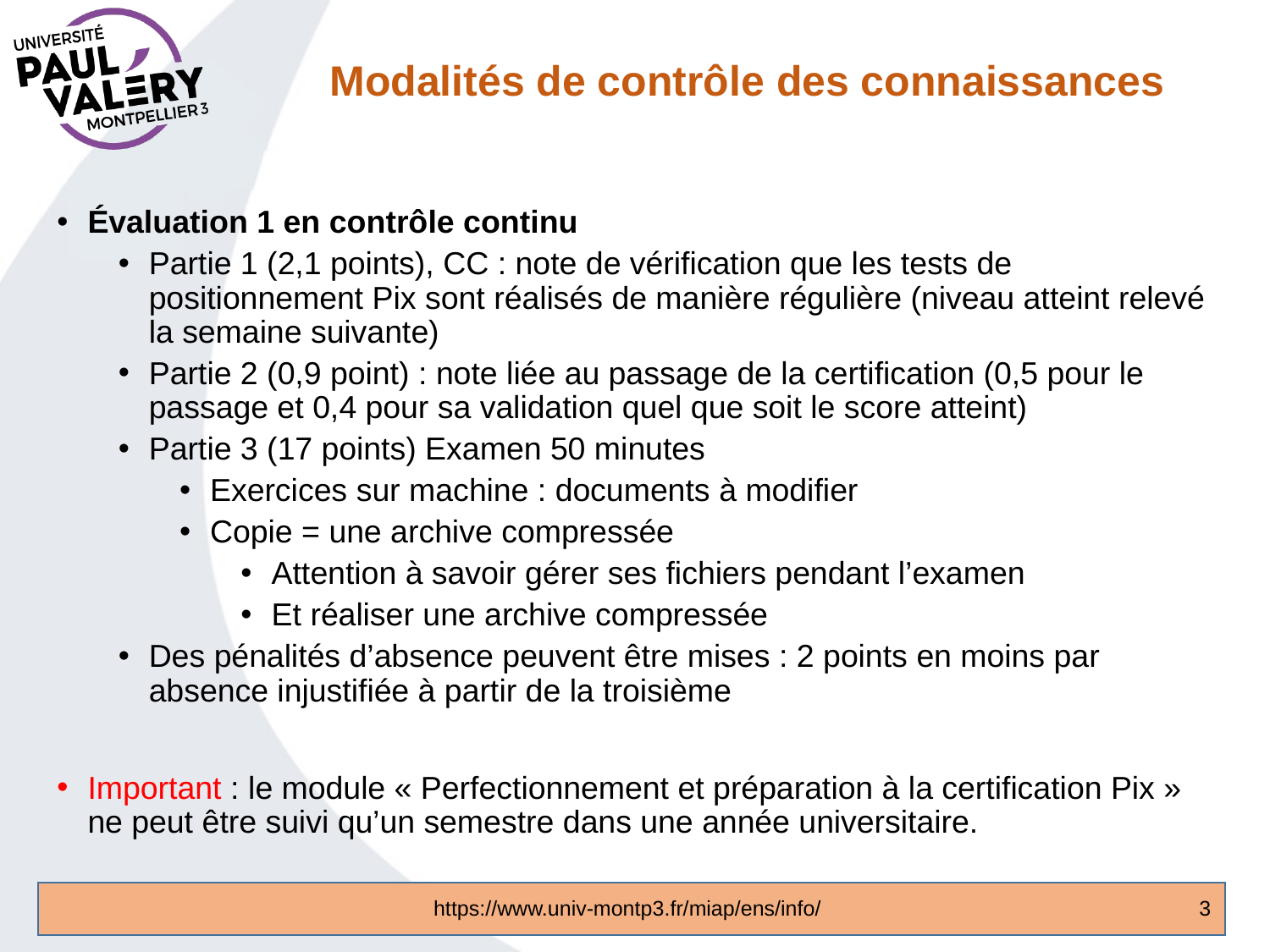

# Modalités de contrôle des connaissances
Évaluation 1 en contrôle continu
Partie 1 (2,1 points), CC : note de vérification que les tests de positionnement Pix sont réalisés de manière régulière (niveau atteint relevé la semaine suivante)
Partie 2 (0,9 point) : note liée au passage de la certification (0,5 pour le passage et 0,4 pour sa validation quel que soit le score atteint)
Partie 3 (17 points) Examen 50 minutes
Exercices sur machine : documents à modifier
Copie = une archive compressée
Attention à savoir gérer ses fichiers pendant l’examen
Et réaliser une archive compressée
Des pénalités d’absence peuvent être mises : 2 points en moins par absence injustifiée à partir de la troisième

Important : le module « Perfectionnement et préparation à la certification Pix » ne peut être suivi qu’un semestre dans une année universitaire.
https://www.univ-montp3.fr/miap/ens/info/
3